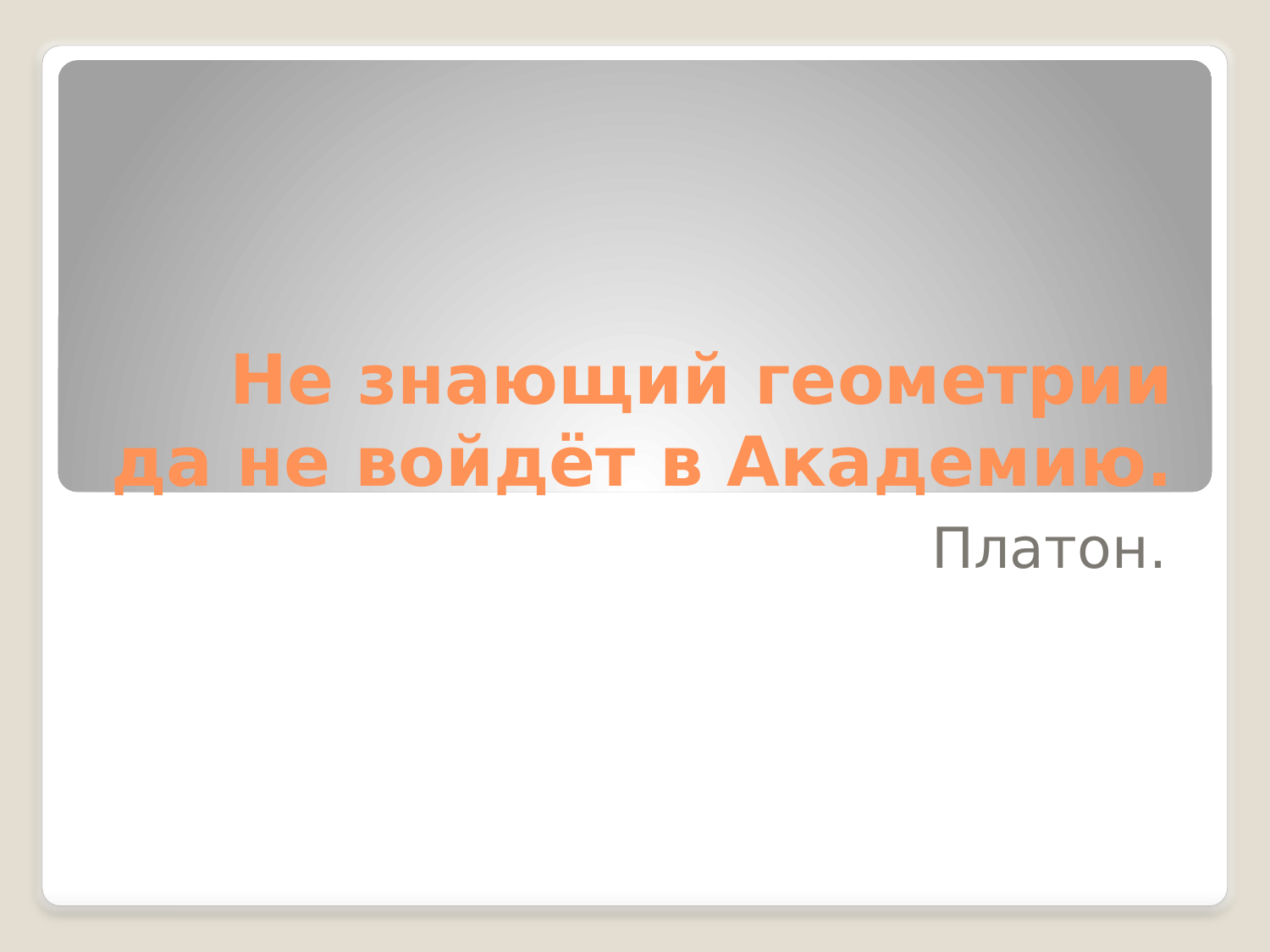

# Не знающий геометрии да не войдёт в Академию.
Платон.